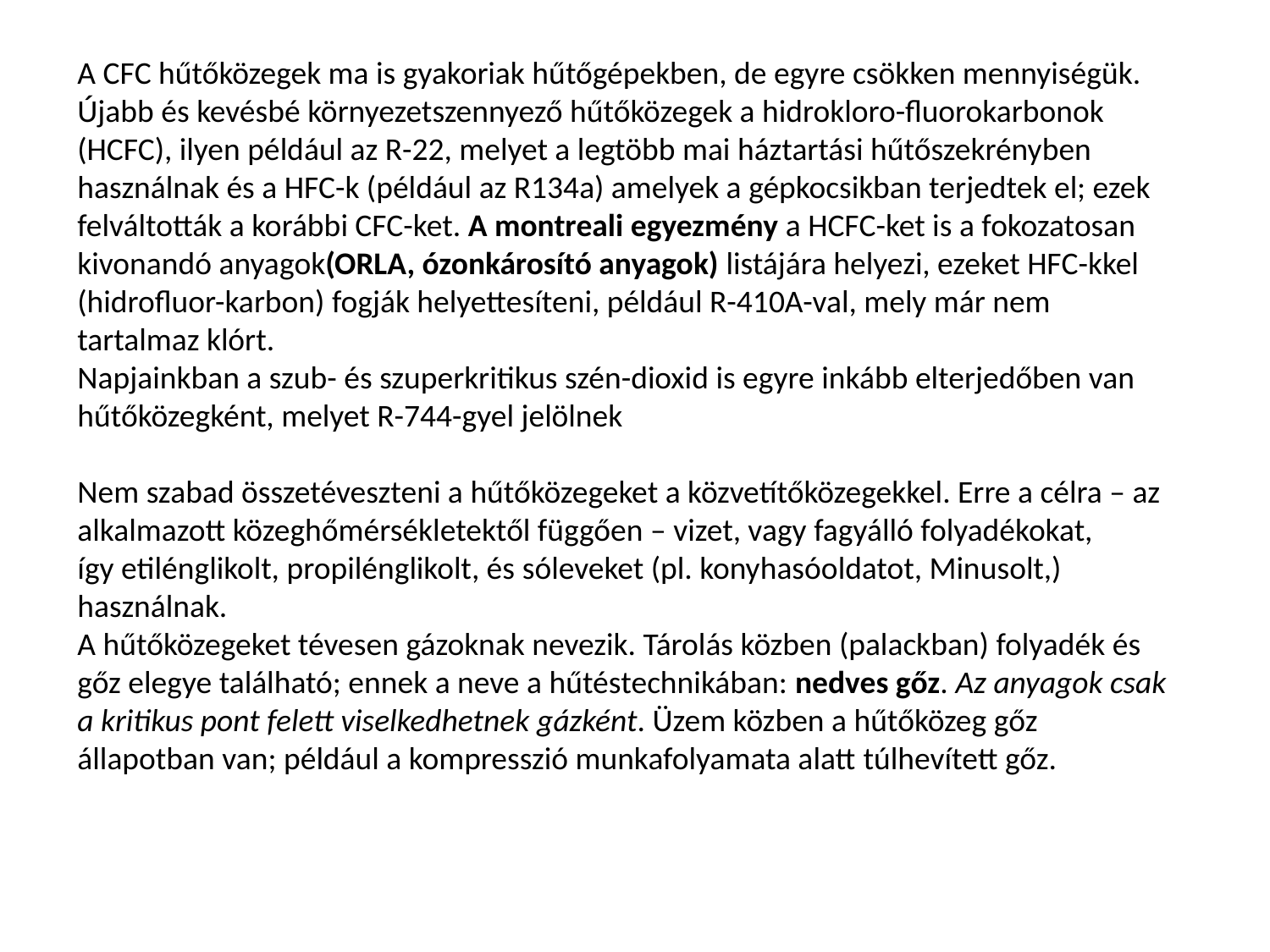

A CFC hűtőközegek ma is gyakoriak hűtőgépekben, de egyre csökken mennyiségük. Újabb és kevésbé környezetszennyező hűtőközegek a hidrokloro-fluorokarbonok (HCFC), ilyen például az R-22, melyet a legtöbb mai háztartási hűtőszekrényben használnak és a HFC-k (például az R134a) amelyek a gépkocsikban terjedtek el; ezek felváltották a korábbi CFC-ket. A montreali egyezmény a HCFC-ket is a fokozatosan kivonandó anyagok(ORLA, ózonkárosító anyagok) listájára helyezi, ezeket HFC-kkel (hidrofluor-karbon) fogják helyettesíteni, például R-410A-val, mely már nem tartalmaz klórt.
Napjainkban a szub- és szuperkritikus szén-dioxid is egyre inkább elterjedőben van hűtőközegként, melyet R-744-gyel jelölnek

Nem szabad összetéveszteni a hűtőközegeket a közvetítőközegekkel. Erre a célra – az alkalmazott közeghőmérsékletektől függően – vizet, vagy fagyálló folyadékokat, így etilénglikolt, propilénglikolt, és sóleveket (pl. konyhasóoldatot, Minusolt,) használnak.
A hűtőközegeket tévesen gázoknak nevezik. Tárolás közben (palackban) folyadék és gőz elegye található; ennek a neve a hűtéstechnikában: nedves gőz. Az anyagok csak a kritikus pont felett viselkedhetnek gázként. Üzem közben a hűtőközeg gőz állapotban van; például a kompresszió munkafolyamata alatt túlhevített gőz.